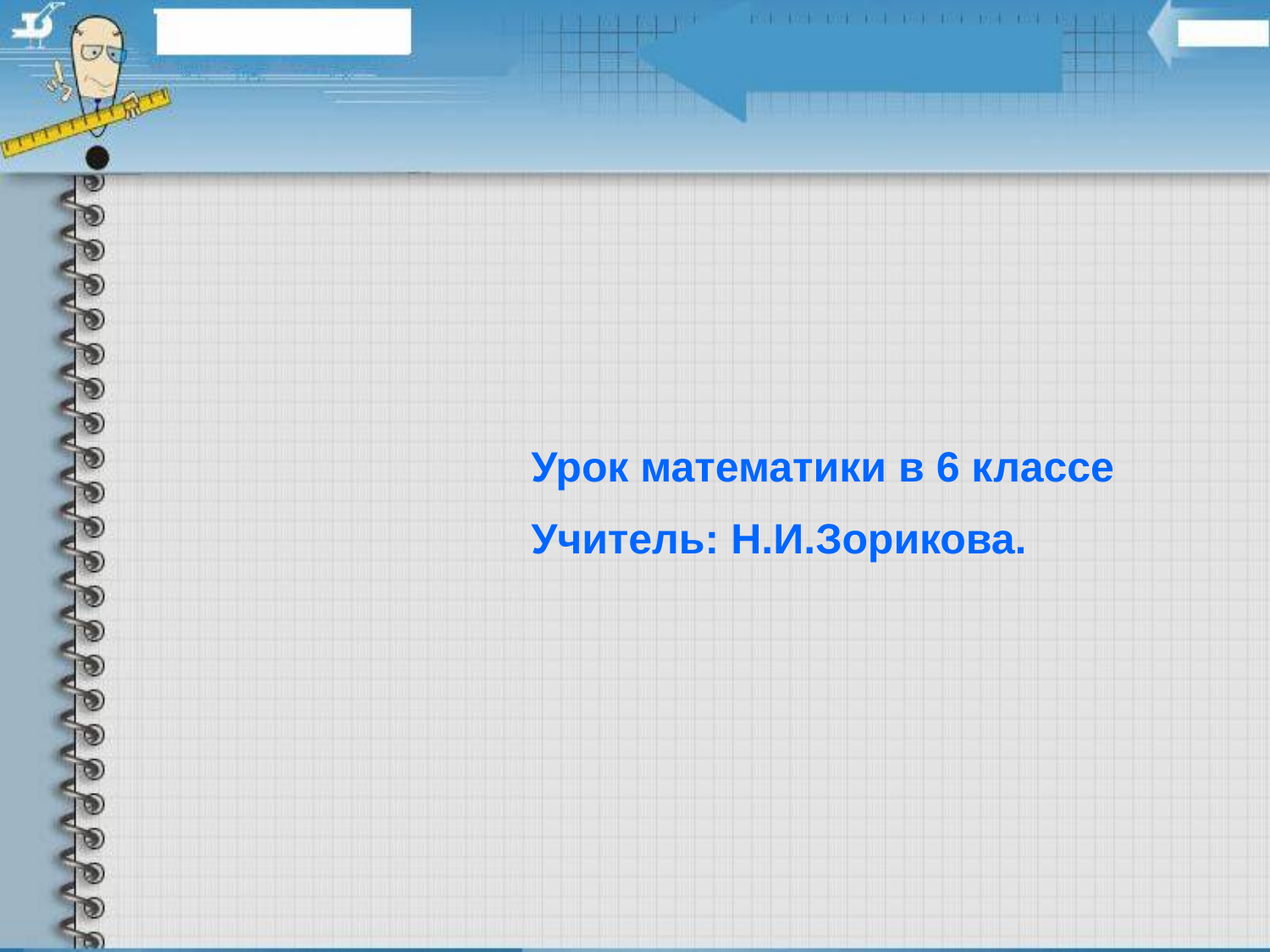

Урок математики в 6 классе
Учитель: Н.И.Зорикова.